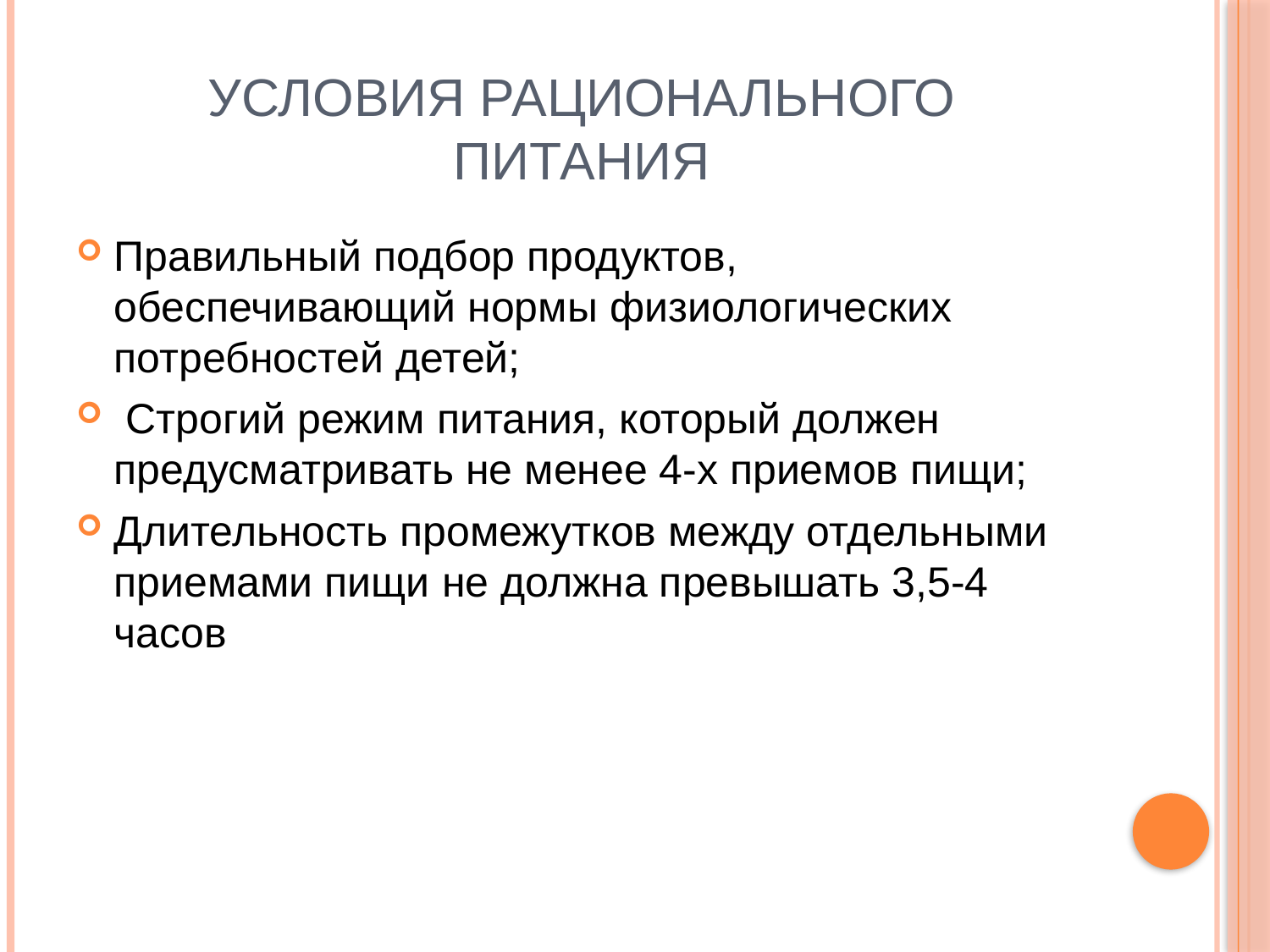

# Условия рационального питания
Правильный подбор продуктов, обеспечивающий нормы физиологических потребностей детей;
 Строгий режим питания, который должен предусматривать не менее 4-х приемов пищи;
Длительность промежутков между отдельными приемами пищи не должна превышать 3,5-4 часов